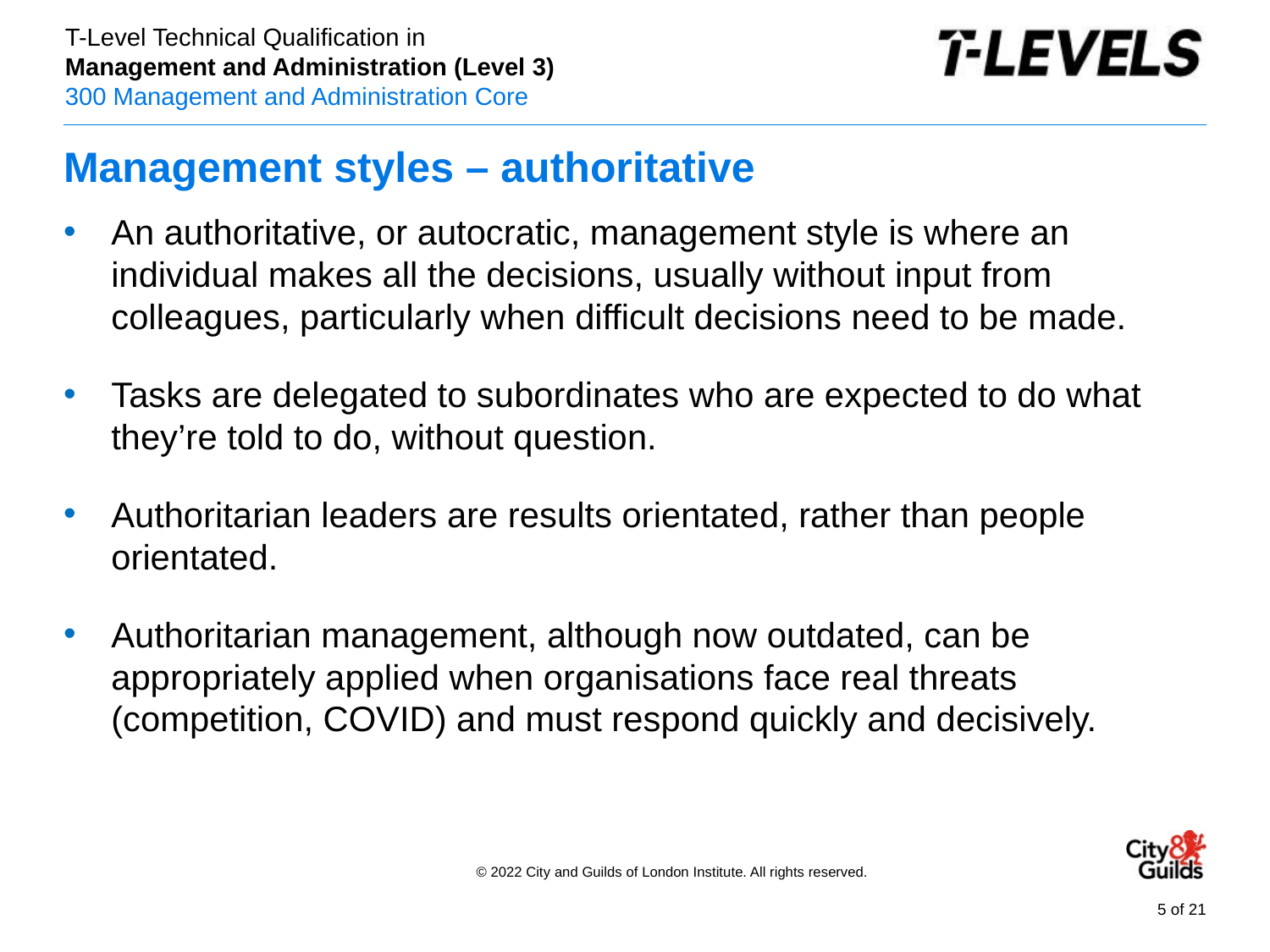

# Management styles – authoritative
An authoritative, or autocratic, management style is where an individual makes all the decisions, usually without input from colleagues, particularly when difficult decisions need to be made.
Tasks are delegated to subordinates who are expected to do what they’re told to do, without question.
Authoritarian leaders are results orientated, rather than people orientated.
Authoritarian management, although now outdated, can be appropriately applied when organisations face real threats (competition, COVID) and must respond quickly and decisively.